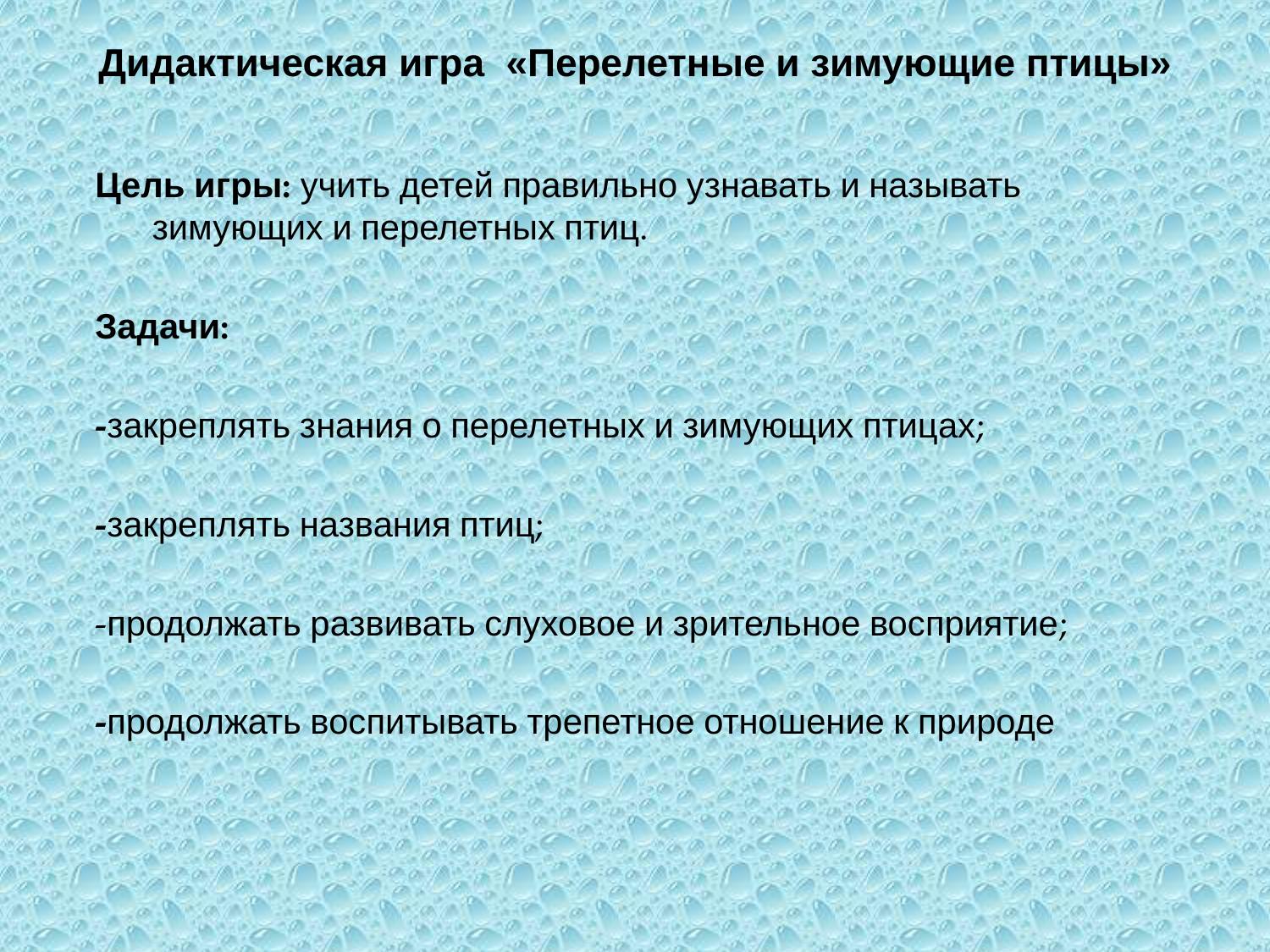

# Дидактическая игра  «Перелетные и зимующие птицы»
Цель игры: учить детей правильно узнавать и называть зимующих и перелетных птиц.

Задачи:

-закреплять знания о перелетных и зимующих птицах;

-закреплять названия птиц;

-продолжать развивать слуховое и зрительное восприятие;

-продолжать воспитывать трепетное отношение к природе